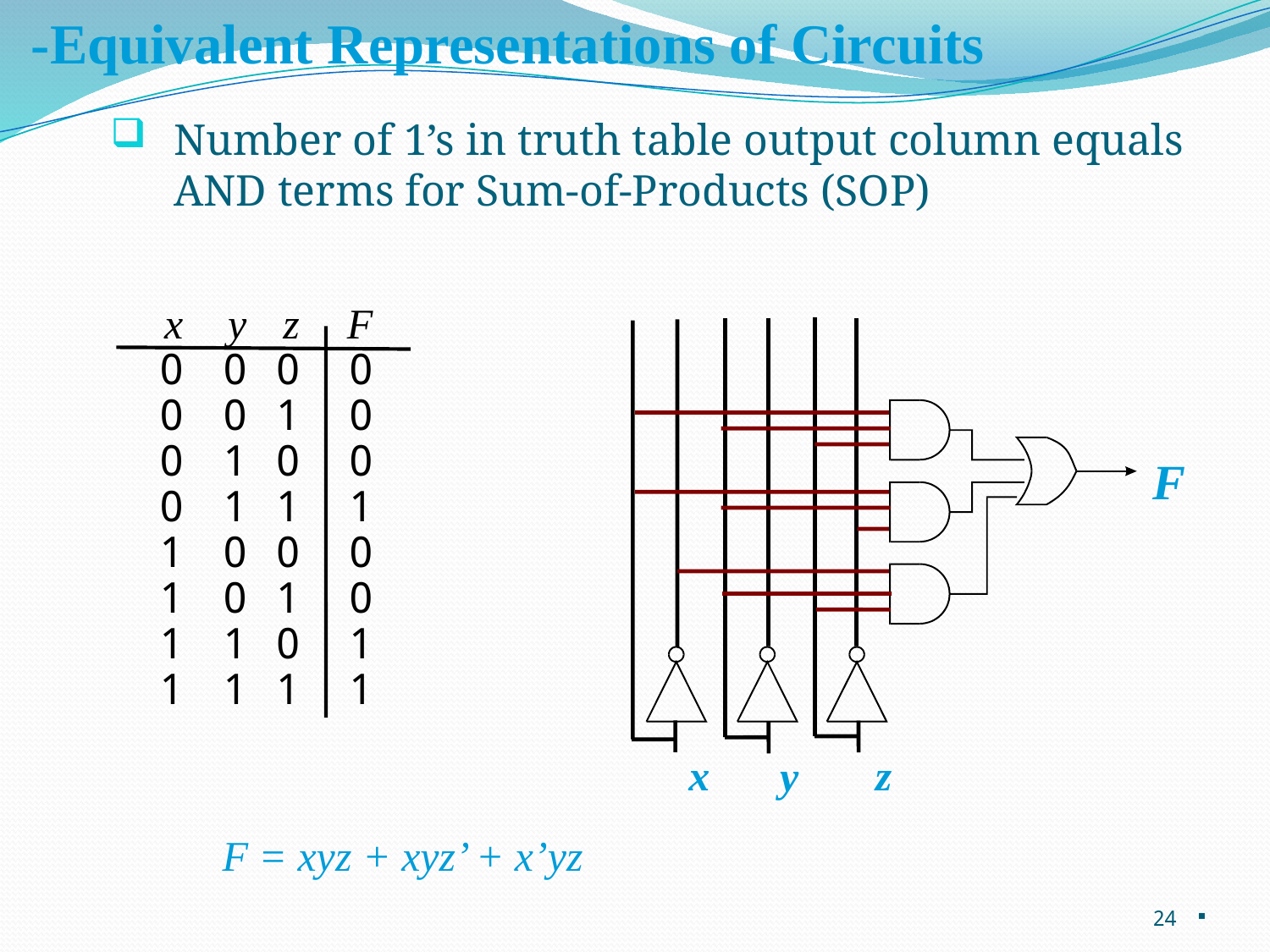

# -Equivalent Representations of Circuits
Number of 1’s in truth table output column equals AND terms for Sum-of-Products (SOP)
x
0
0
0
0
1
1
1
1
y
0
0
1
1
0
0
1
1
z
0
1
0
1
0
1
0
1
F
0
0
0
1
0
0
1
1

F

x
z
y

F = xyz + xyz’ + x’yz
24